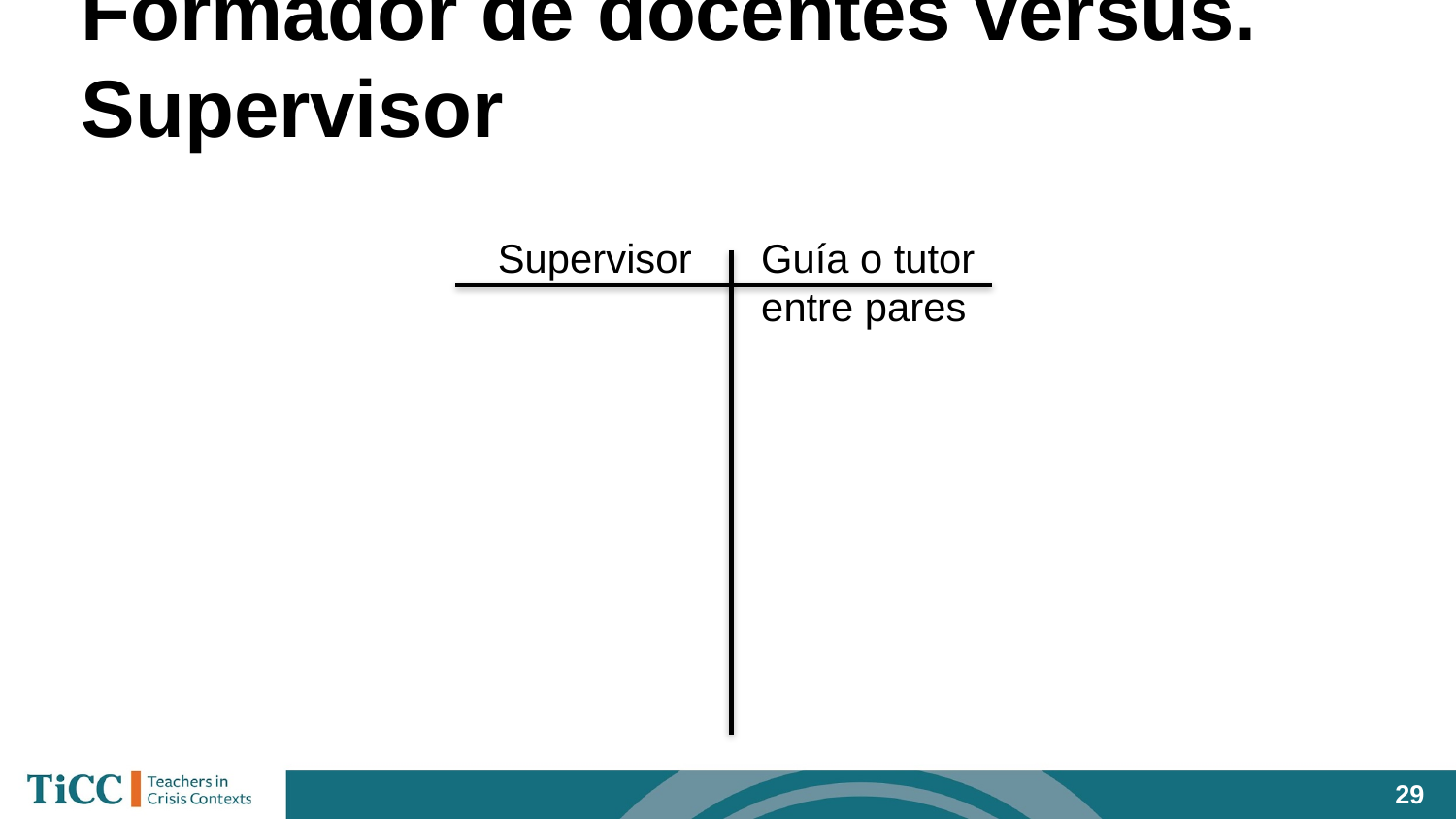

# Formador de docentes versus. Supervisor
Supervisor
Guía o tutor entre pares
29